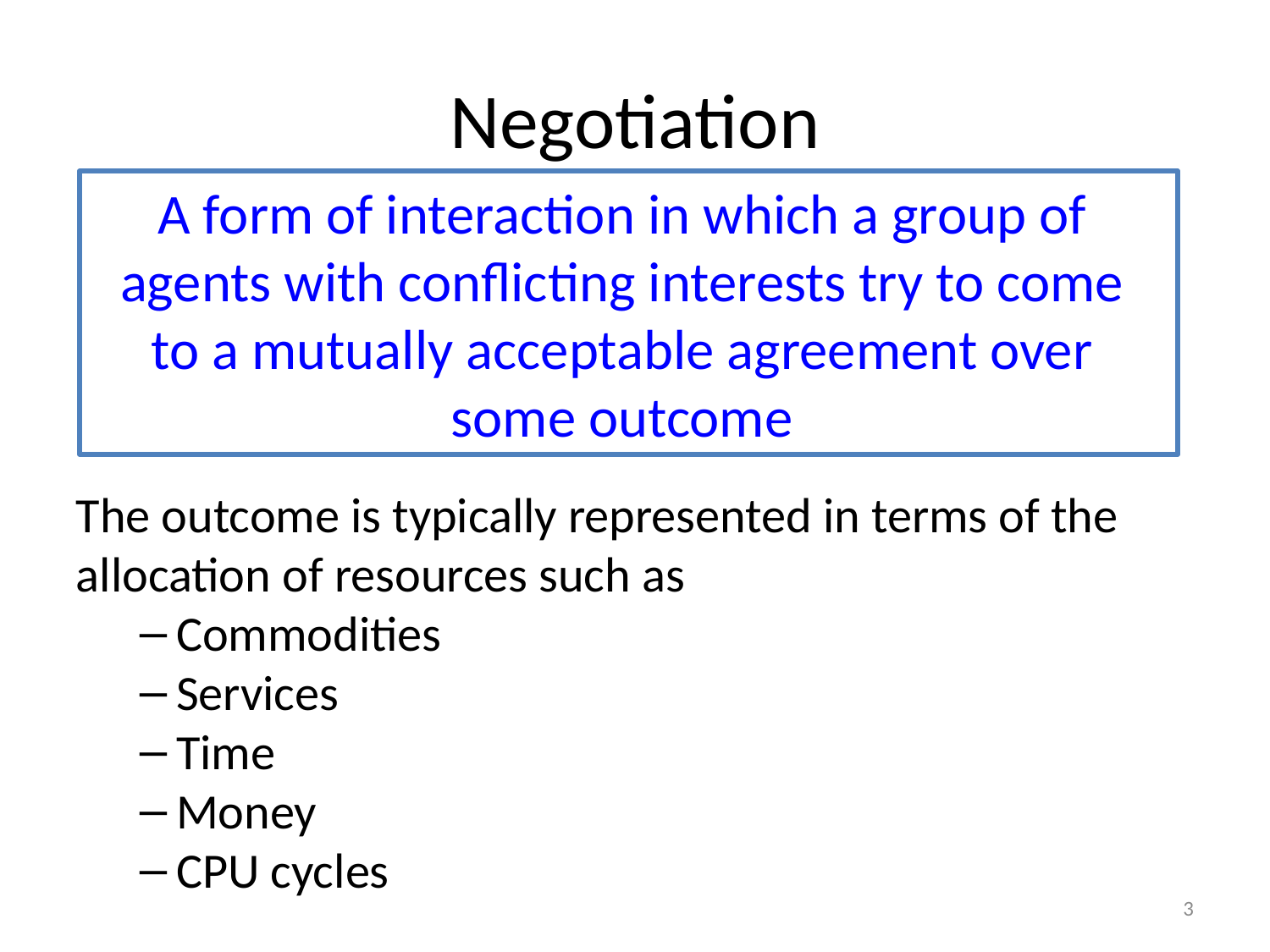

Negotiation
A form of interaction in which a group of
agents with conflicting interests try to come
to a mutually acceptable agreement over
some outcome
The outcome is typically represented in terms of the allocation of resources such as
Commodities
Services
Time
Money
CPU cycles
3